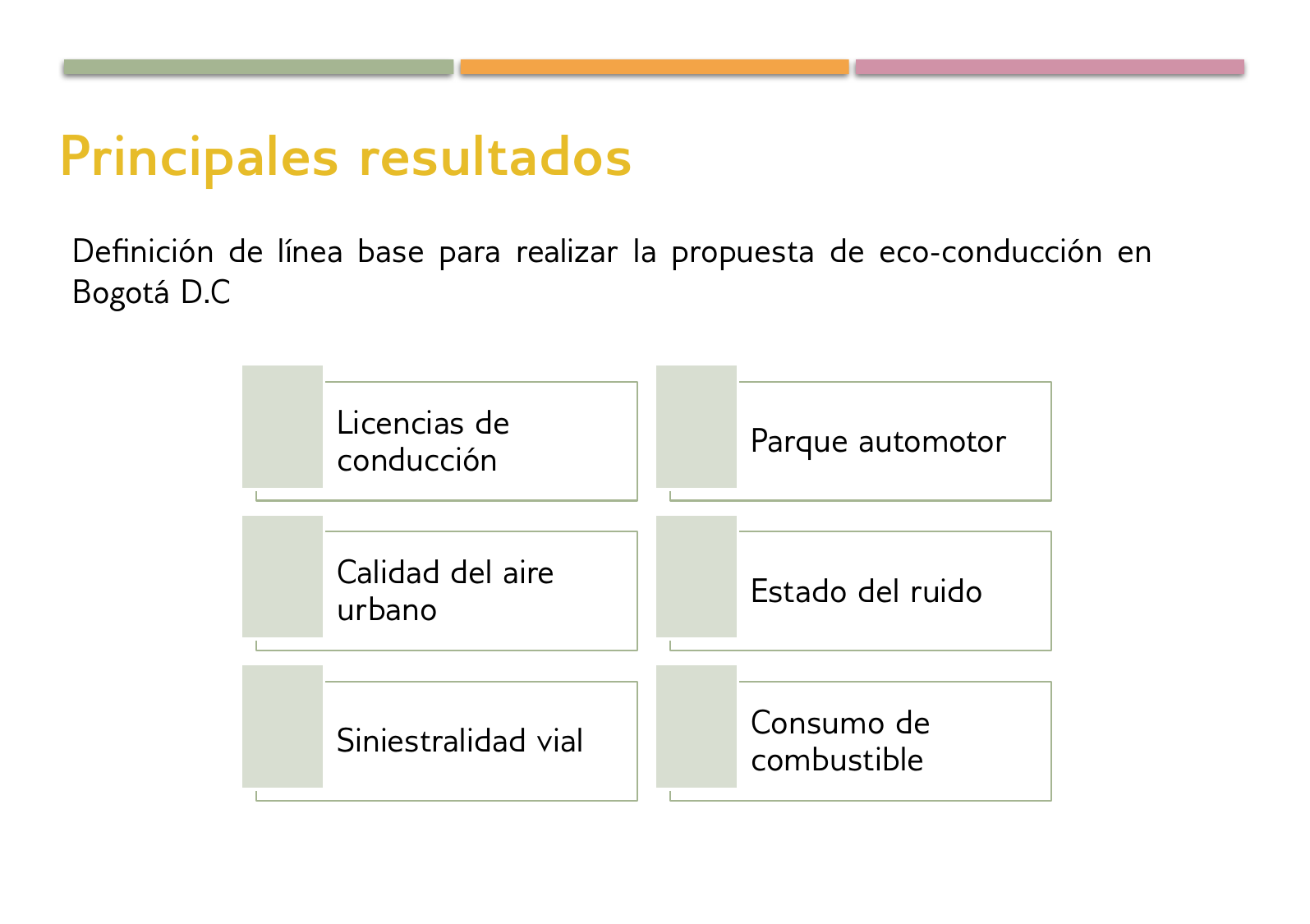

Principales resultados
Definición de línea base para realizar la propuesta de eco-conducción en Bogotá D.C
Licencias de conducción
Parque automotor
Calidad del aire urbano
Estado del ruido
Siniestralidad vial
Consumo de combustible